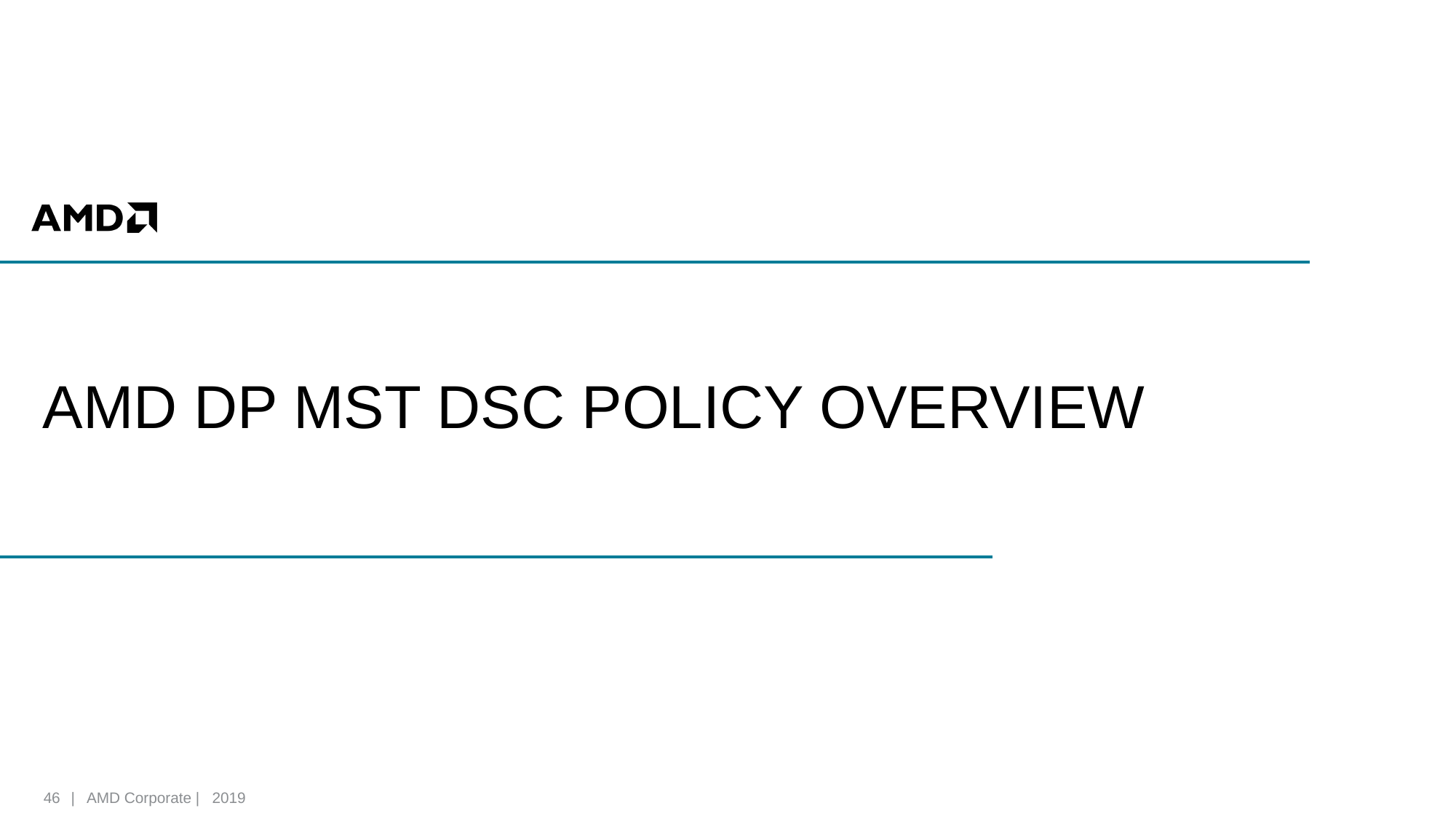

# AMD DP MST DSC POLICY OVERVIEW
46
|   AMD Corporate |   2019